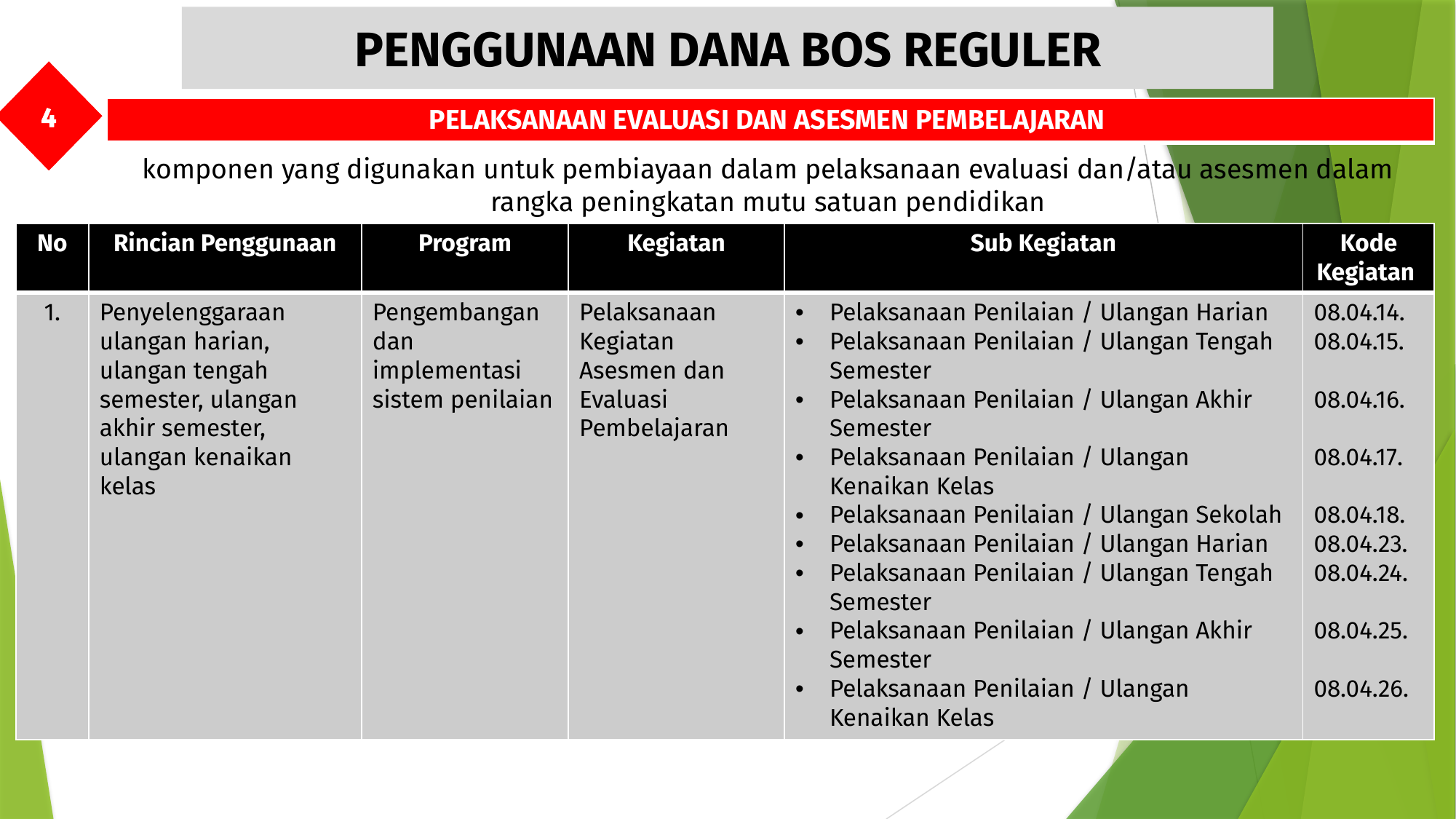

PENGGUNAAN DANA BOS REGULER
4
| PELAKSANAAN EVALUASI DAN ASESMEN PEMBELAJARAN |
| --- |
komponen yang digunakan untuk pembiayaan dalam pelaksanaan evaluasi dan/atau asesmen dalam rangka peningkatan mutu satuan pendidikan
| No | Rincian Penggunaan | Program | Kegiatan | Sub Kegiatan | Kode Kegiatan |
| --- | --- | --- | --- | --- | --- |
| 1. | Penyelenggaraan ulangan harian, ulangan tengah semester, ulangan akhir semester, ulangan kenaikan kelas | Pengembangan dan implementasi sistem penilaian | Pelaksanaan Kegiatan Asesmen dan Evaluasi Pembelajaran | Pelaksanaan Penilaian / Ulangan Harian Pelaksanaan Penilaian / Ulangan Tengah Semester Pelaksanaan Penilaian / Ulangan Akhir Semester Pelaksanaan Penilaian / Ulangan Kenaikan Kelas Pelaksanaan Penilaian / Ulangan Sekolah Pelaksanaan Penilaian / Ulangan Harian Pelaksanaan Penilaian / Ulangan Tengah Semester Pelaksanaan Penilaian / Ulangan Akhir Semester Pelaksanaan Penilaian / Ulangan Kenaikan Kelas | 08.04.14. 08.04.15. 08.04.16. 08.04.17. 08.04.18. 08.04.23. 08.04.24. 08.04.25. 08.04.26. |